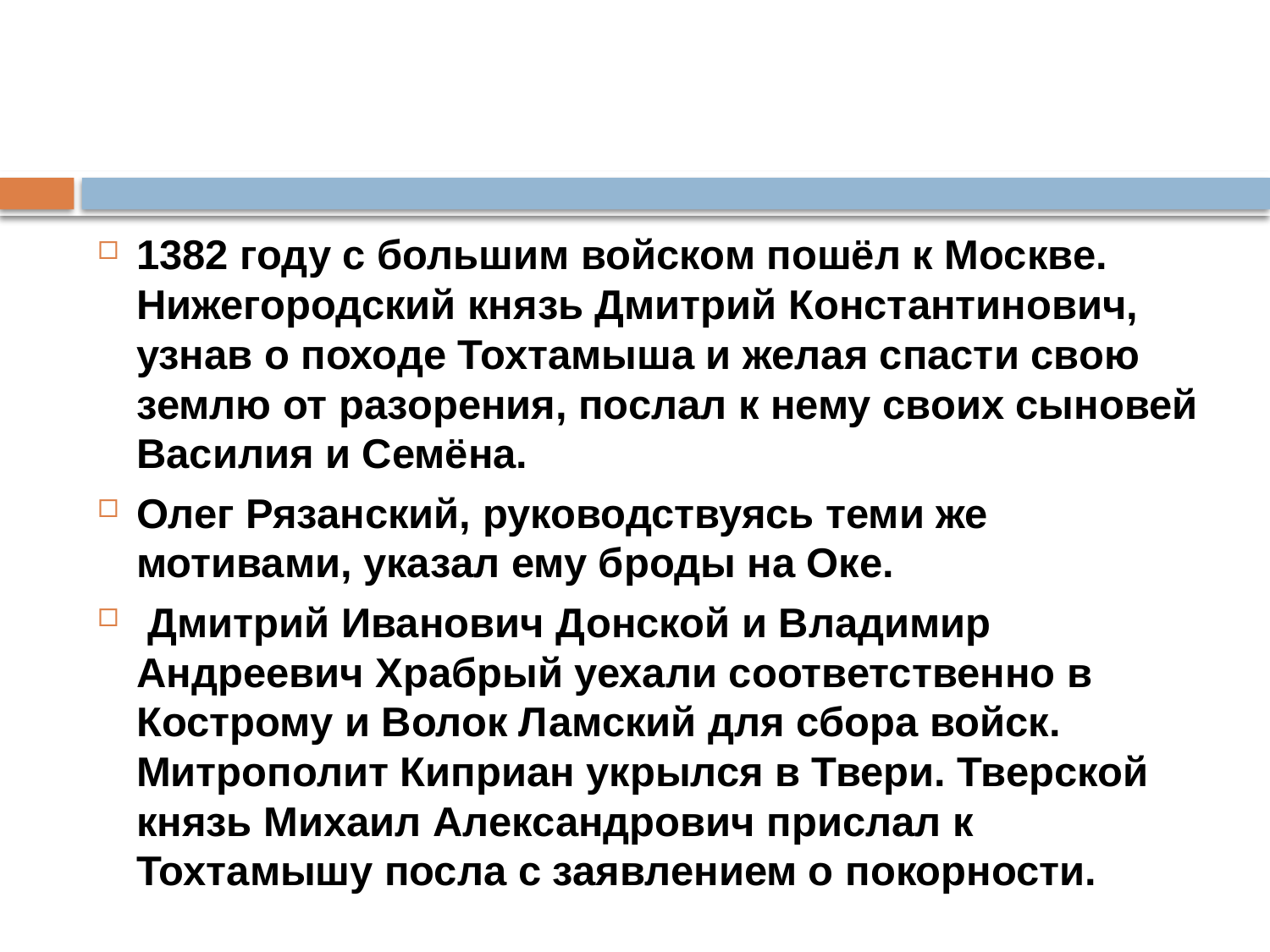

1382 году с большим войском пошёл к Москве. Нижегородский князь Дмитрий Константинович, узнав о походе Тохтамыша и желая спасти свою землю от разорения, послал к нему своих сыновей Василия и Семёна.
Олег Рязанский, руководствуясь теми же мотивами, указал ему броды на Оке.
 Дмитрий Иванович Донской и Владимир Андреевич Храбрый уехали соответственно в Кострому и Волок Ламский для сбора войск. Митрополит Киприан укрылся в Твери. Тверской князь Михаил Александрович прислал к Тохтамышу посла с заявлением о покорности.